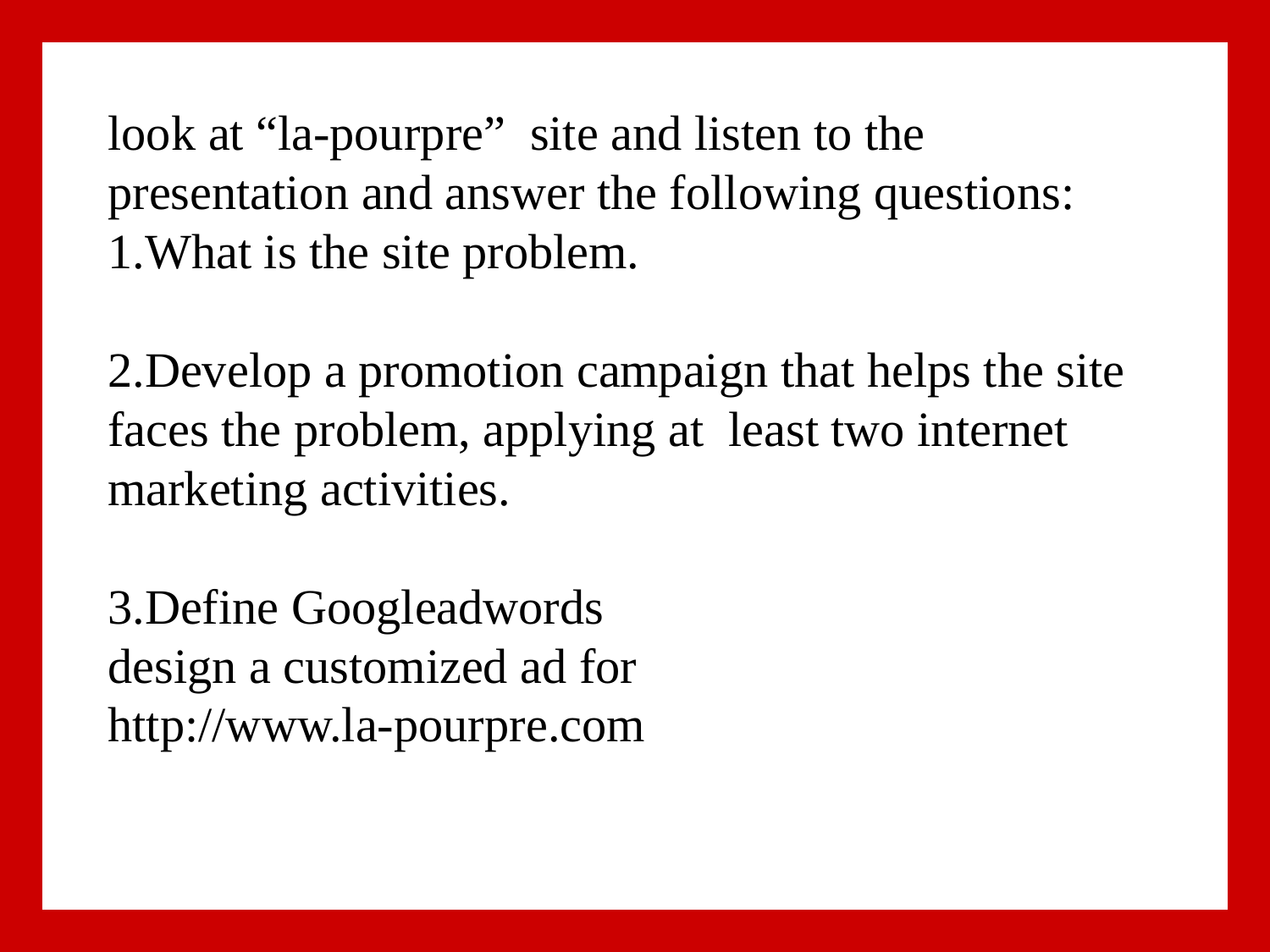

# look at “la-pourpre”  site and listen to the presentation and answer the following questions: 1.What is the site problem. 2.Develop a promotion campaign that helps the site faces the problem, applying at  least two internet marketing activities. 3.Define Googleadwords design a customized ad for http://www.la-pourpre.com